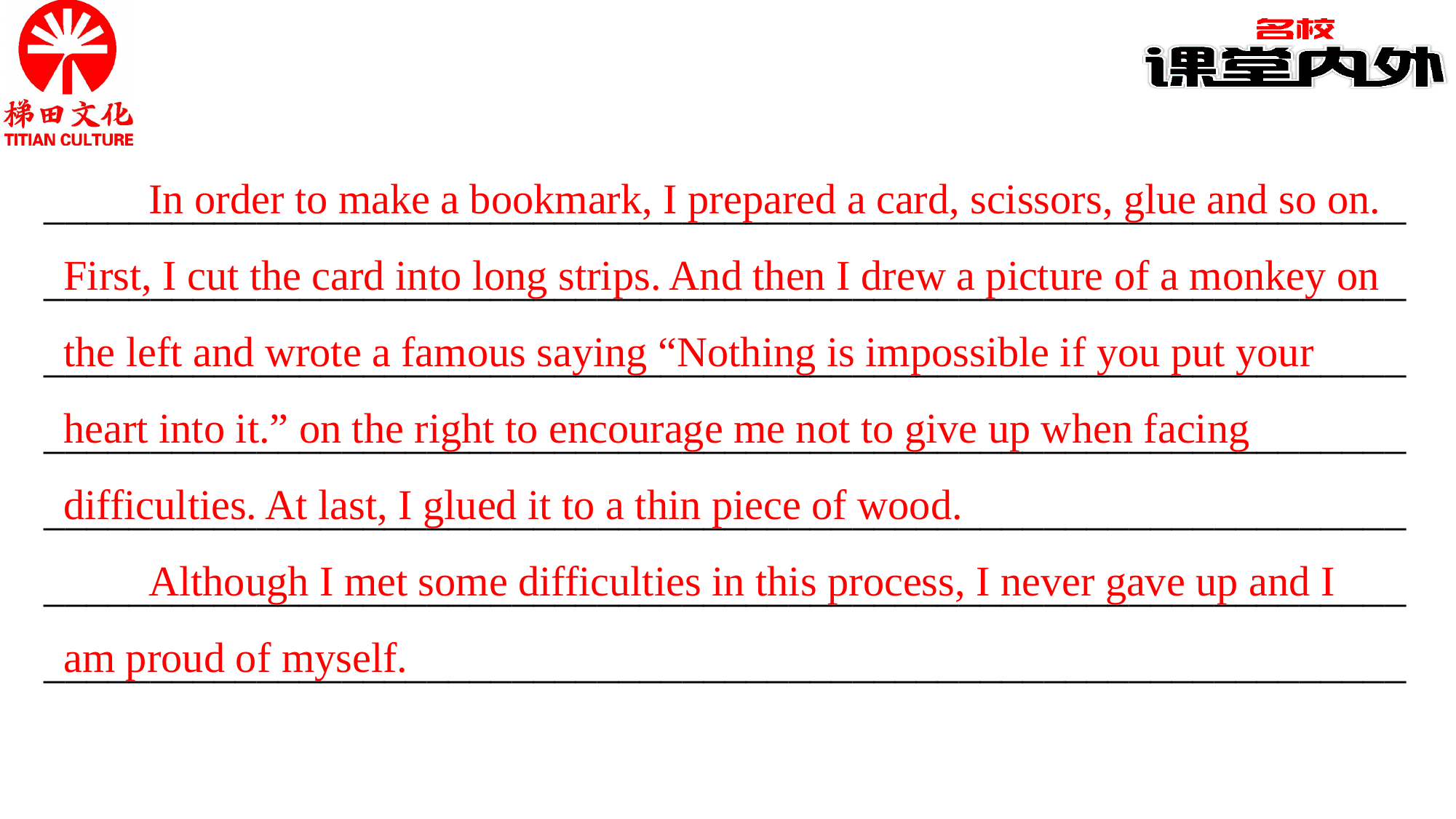

In order to make a bookmark, I prepared a card, scissors, glue and so on. First, I cut the card into long strips. And then I drew a picture of a monkey on the left and wrote a famous saying “Nothing is impossible if you put your heart into it.” on the right to encourage me not to give up when facing difficulties. At last, I glued it to a thin piece of wood.
Although I met some difficulties in this process, I never gave up and I am proud of myself.
________________________________________________________________
________________________________________________________________
________________________________________________________________
________________________________________________________________
________________________________________________________________________________________________________________________________________________________________________________________________